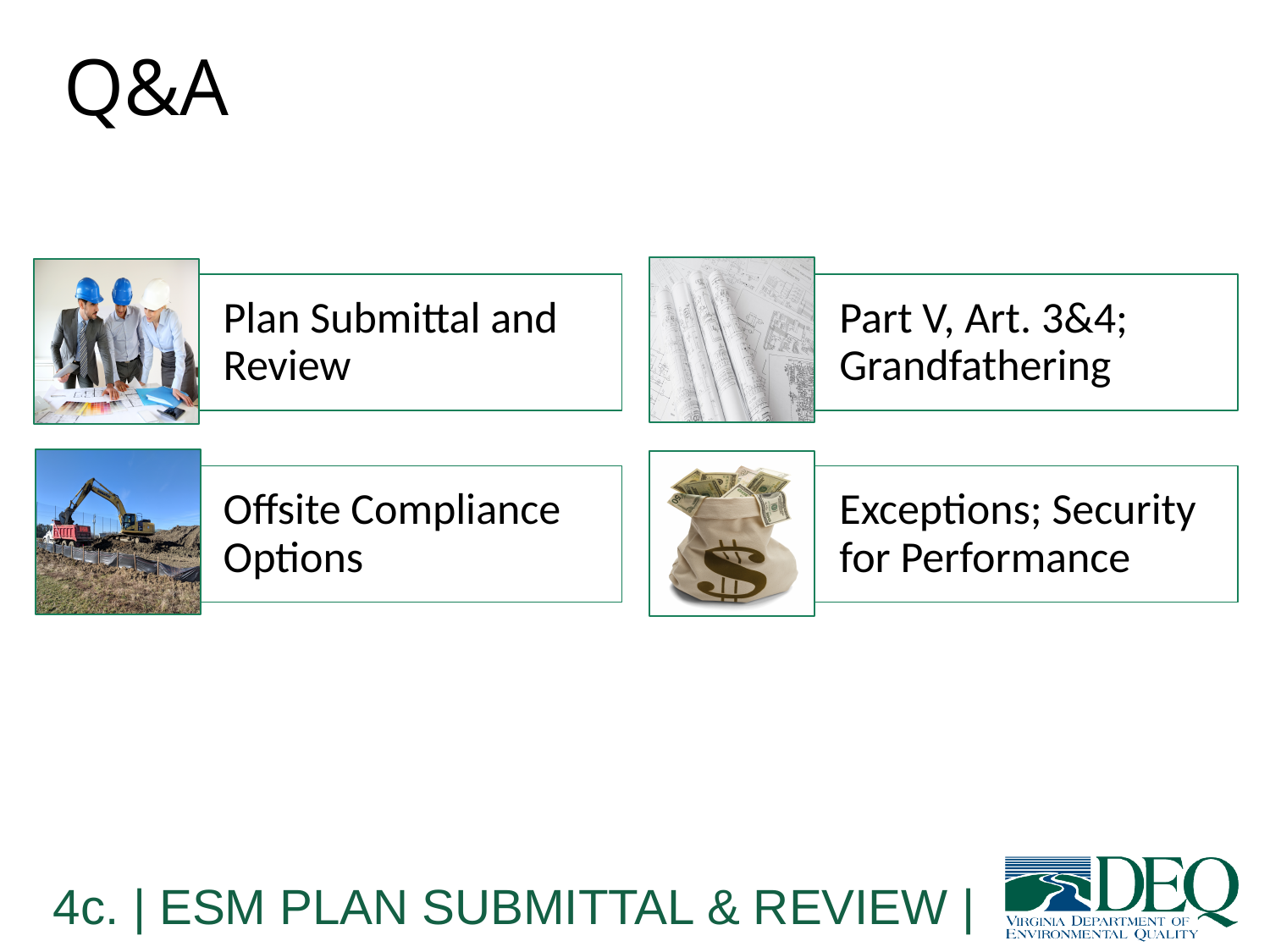

# Q&A

Plan Submittal and Review
Part V, Art. 3&4; Grandfathering

Offsite Compliance Options
Exceptions; Security for Performance
4c. | ESM PLAN SUBMITTAL & REVIEW |